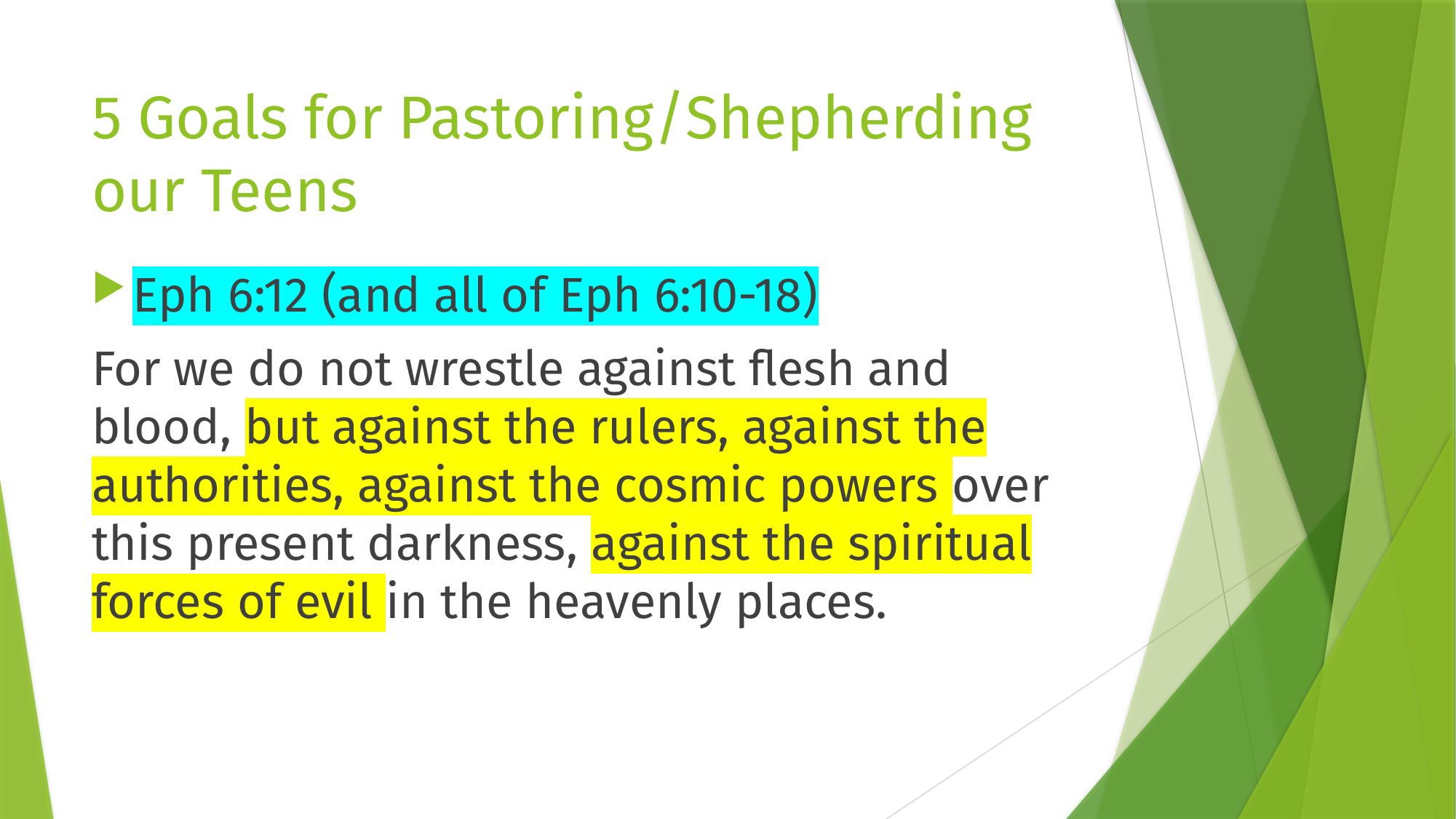

# 5 Goals for Pastoring/Shepherding our Teens
Eph 6:12 (and all of Eph 6:10-18)
For we do not wrestle against flesh and blood, but against the rulers, against the authorities, against the cosmic powers over this present darkness, against the spiritual forces of evil in the heavenly places.